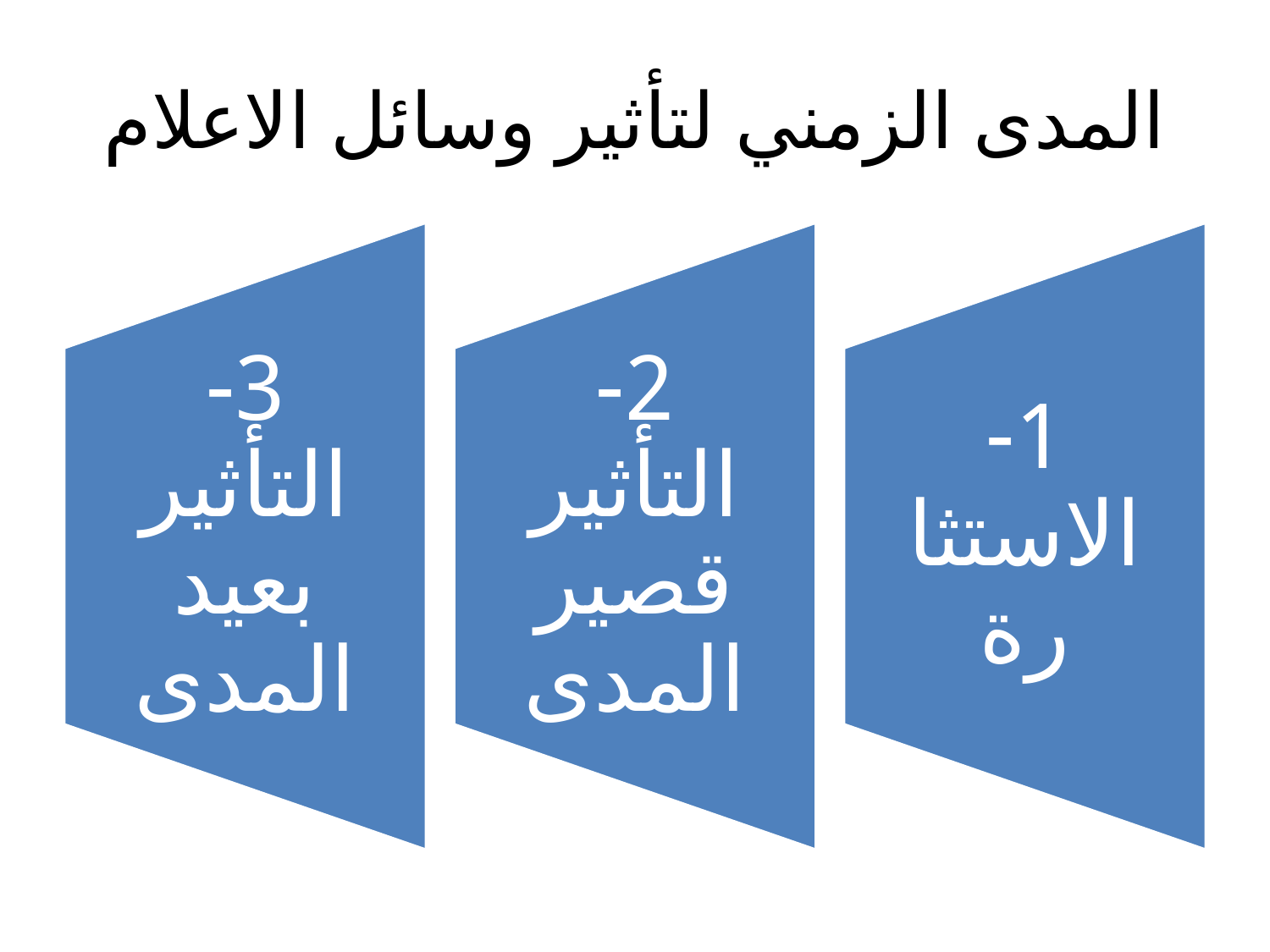

# المدى الزمني لتأثير وسائل الاعلام
1-الاستثارة
2- التأثير قصير المدى
3- التأثير بعيد المدى